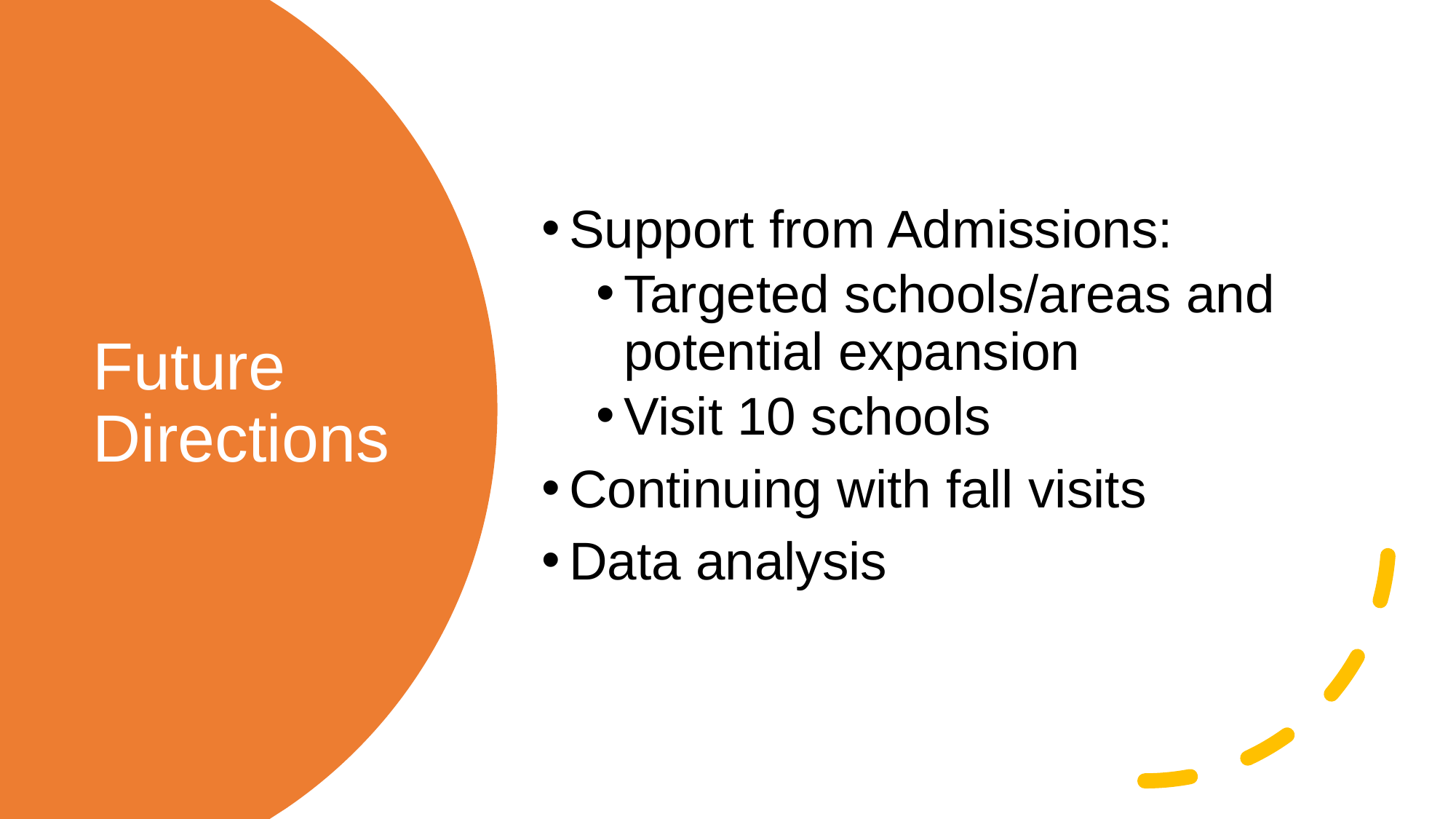

Support from Admissions:
Targeted schools/areas and potential expansion
Visit 10 schools
Continuing with fall visits
Data analysis

# Future Directions